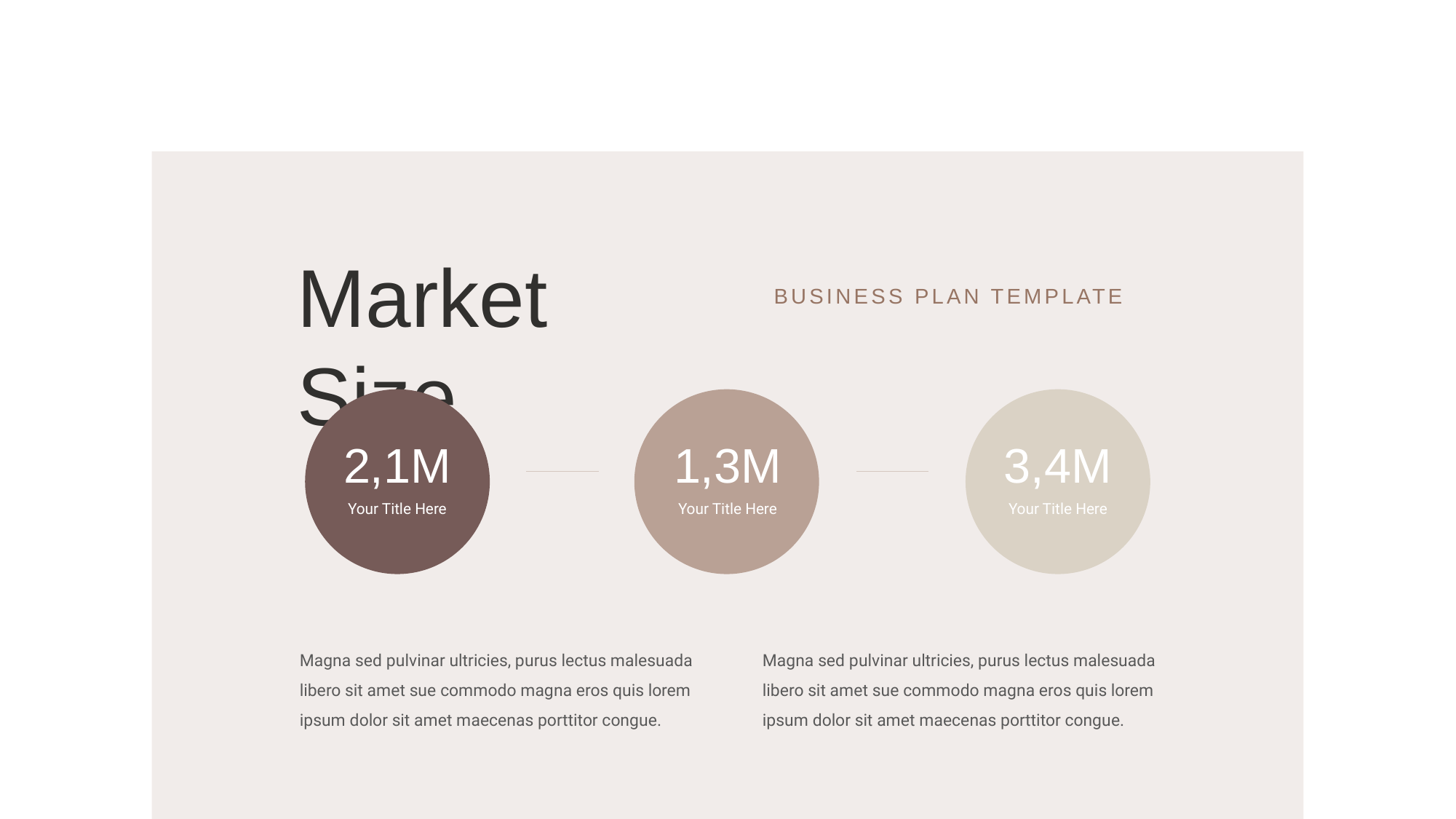

Market Size
BUSINESS PLAN TEMPLATE

2,1M
Your Title Here

1,3M
Your Title Here

3,4M
Your Title Here
Magna sed pulvinar ultricies, purus lectus malesuada libero sit amet sue commodo magna eros quis lorem ipsum dolor sit amet maecenas porttitor congue.
Magna sed pulvinar ultricies, purus lectus malesuada libero sit amet sue commodo magna eros quis lorem ipsum dolor sit amet maecenas porttitor congue.